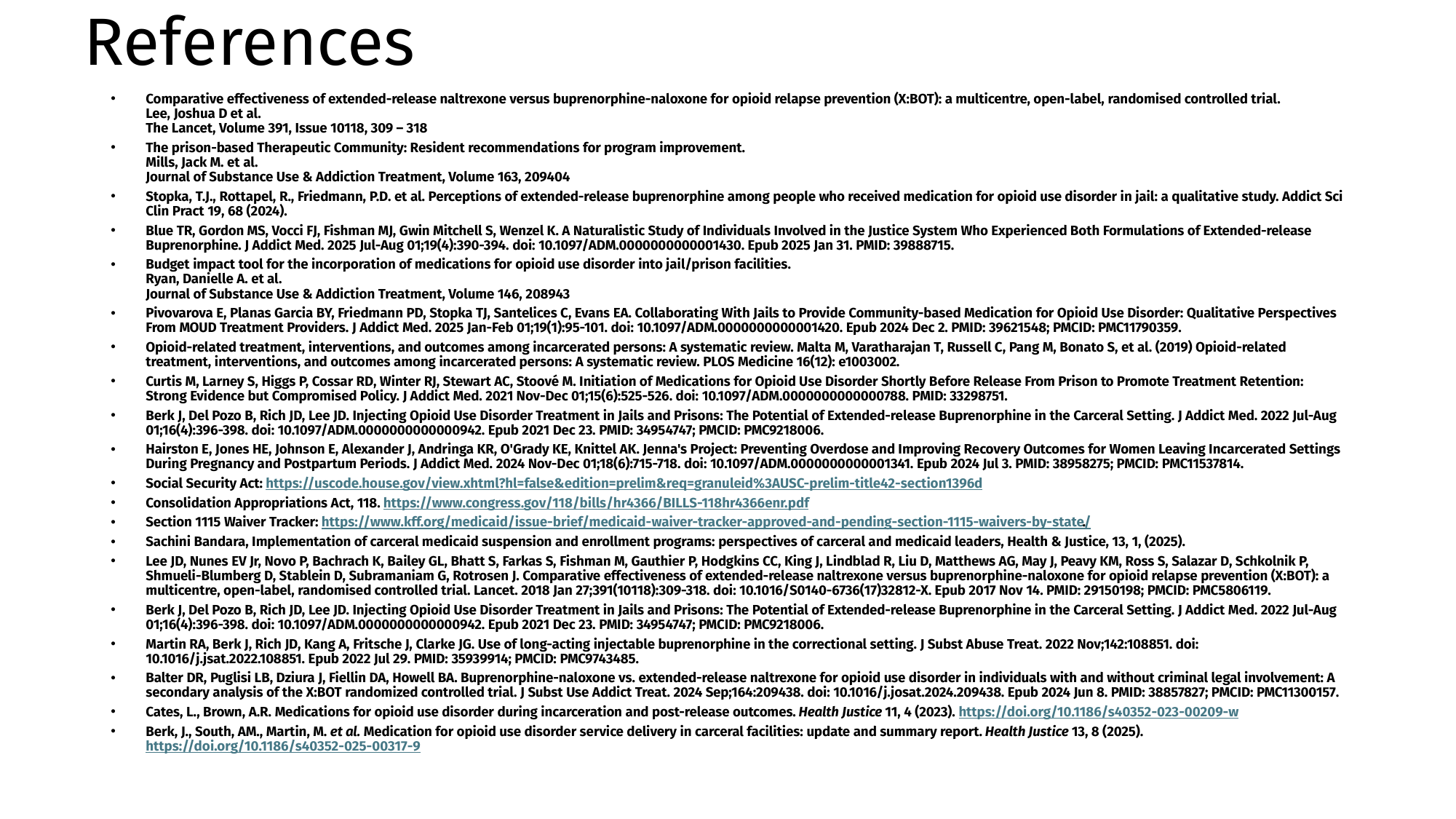

# References
Comparative effectiveness of extended-release naltrexone versus buprenorphine-naloxone for opioid relapse prevention (X:BOT): a multicentre, open-label, randomised controlled trial.
Lee, Joshua D et al.
The Lancet, Volume 391, Issue 10118, 309 – 318
The prison-based Therapeutic Community: Resident recommendations for program improvement.
Mills, Jack M. et al.
Journal of Substance Use & Addiction Treatment, Volume 163, 209404
Stopka, T.J., Rottapel, R., Friedmann, P.D. et al. Perceptions of extended-release buprenorphine among people who received medication for opioid use disorder in jail: a qualitative study. Addict Sci Clin Pract 19, 68 (2024).
Blue TR, Gordon MS, Vocci FJ, Fishman MJ, Gwin Mitchell S, Wenzel K. A Naturalistic Study of Individuals Involved in the Justice System Who Experienced Both Formulations of Extended-release Buprenorphine. J Addict Med. 2025 Jul-Aug 01;19(4):390-394. doi: 10.1097/ADM.0000000000001430. Epub 2025 Jan 31. PMID: 39888715.
Budget impact tool for the incorporation of medications for opioid use disorder into jail/prison facilities.
Ryan, Danielle A. et al.
Journal of Substance Use & Addiction Treatment, Volume 146, 208943
Pivovarova E, Planas Garcia BY, Friedmann PD, Stopka TJ, Santelices C, Evans EA. Collaborating With Jails to Provide Community-based Medication for Opioid Use Disorder: Qualitative Perspectives From MOUD Treatment Providers. J Addict Med. 2025 Jan-Feb 01;19(1):95-101. doi: 10.1097/ADM.0000000000001420. Epub 2024 Dec 2. PMID: 39621548; PMCID: PMC11790359.
Opioid-related treatment, interventions, and outcomes among incarcerated persons: A systematic review. Malta M, Varatharajan T, Russell C, Pang M, Bonato S, et al. (2019) Opioid-related treatment, interventions, and outcomes among incarcerated persons: A systematic review. PLOS Medicine 16(12): e1003002.
Curtis M, Larney S, Higgs P, Cossar RD, Winter RJ, Stewart AC, Stoové M. Initiation of Medications for Opioid Use Disorder Shortly Before Release From Prison to Promote Treatment Retention: Strong Evidence but Compromised Policy. J Addict Med. 2021 Nov-Dec 01;15(6):525-526. doi: 10.1097/ADM.0000000000000788. PMID: 33298751.
Berk J, Del Pozo B, Rich JD, Lee JD. Injecting Opioid Use Disorder Treatment in Jails and Prisons: The Potential of Extended-release Buprenorphine in the Carceral Setting. J Addict Med. 2022 Jul-Aug 01;16(4):396-398. doi: 10.1097/ADM.0000000000000942. Epub 2021 Dec 23. PMID: 34954747; PMCID: PMC9218006.
Hairston E, Jones HE, Johnson E, Alexander J, Andringa KR, O'Grady KE, Knittel AK. Jenna's Project: Preventing Overdose and Improving Recovery Outcomes for Women Leaving Incarcerated Settings During Pregnancy and Postpartum Periods. J Addict Med. 2024 Nov-Dec 01;18(6):715-718. doi: 10.1097/ADM.0000000000001341. Epub 2024 Jul 3. PMID: 38958275; PMCID: PMC11537814.
Social Security Act: https://uscode.house.gov/view.xhtml?hl=false&edition=prelim&req=granuleid%3AUSC-prelim-title42-section1396d
Consolidation Appropriations Act, 118. https://www.congress.gov/118/bills/hr4366/BILLS-118hr4366enr.pdf
Section 1115 Waiver Tracker: https://www.kff.org/medicaid/issue-brief/medicaid-waiver-tracker-approved-and-pending-section-1115-waivers-by-state/.
Sachini Bandara, Implementation of carceral medicaid suspension and enrollment programs: perspectives of carceral and medicaid leaders, Health & Justice, 13, 1, (2025).
Lee JD, Nunes EV Jr, Novo P, Bachrach K, Bailey GL, Bhatt S, Farkas S, Fishman M, Gauthier P, Hodgkins CC, King J, Lindblad R, Liu D, Matthews AG, May J, Peavy KM, Ross S, Salazar D, Schkolnik P, Shmueli-Blumberg D, Stablein D, Subramaniam G, Rotrosen J. Comparative effectiveness of extended-release naltrexone versus buprenorphine-naloxone for opioid relapse prevention (X:BOT): a multicentre, open-label, randomised controlled trial. Lancet. 2018 Jan 27;391(10118):309-318. doi: 10.1016/S0140-6736(17)32812-X. Epub 2017 Nov 14. PMID: 29150198; PMCID: PMC5806119.
Berk J, Del Pozo B, Rich JD, Lee JD. Injecting Opioid Use Disorder Treatment in Jails and Prisons: The Potential of Extended-release Buprenorphine in the Carceral Setting. J Addict Med. 2022 Jul-Aug 01;16(4):396-398. doi: 10.1097/ADM.0000000000000942. Epub 2021 Dec 23. PMID: 34954747; PMCID: PMC9218006.
Martin RA, Berk J, Rich JD, Kang A, Fritsche J, Clarke JG. Use of long-acting injectable buprenorphine in the correctional setting. J Subst Abuse Treat. 2022 Nov;142:108851. doi: 10.1016/j.jsat.2022.108851. Epub 2022 Jul 29. PMID: 35939914; PMCID: PMC9743485.
Balter DR, Puglisi LB, Dziura J, Fiellin DA, Howell BA. Buprenorphine-naloxone vs. extended-release naltrexone for opioid use disorder in individuals with and without criminal legal involvement: A secondary analysis of the X:BOT randomized controlled trial. J Subst Use Addict Treat. 2024 Sep;164:209438. doi: 10.1016/j.josat.2024.209438. Epub 2024 Jun 8. PMID: 38857827; PMCID: PMC11300157.
Cates, L., Brown, A.R. Medications for opioid use disorder during incarceration and post-release outcomes. Health Justice 11, 4 (2023). https://doi.org/10.1186/s40352-023-00209-w
Berk, J., South, AM., Martin, M. et al. Medication for opioid use disorder service delivery in carceral facilities: update and summary report. Health Justice 13, 8 (2025). https://doi.org/10.1186/s40352-025-00317-9